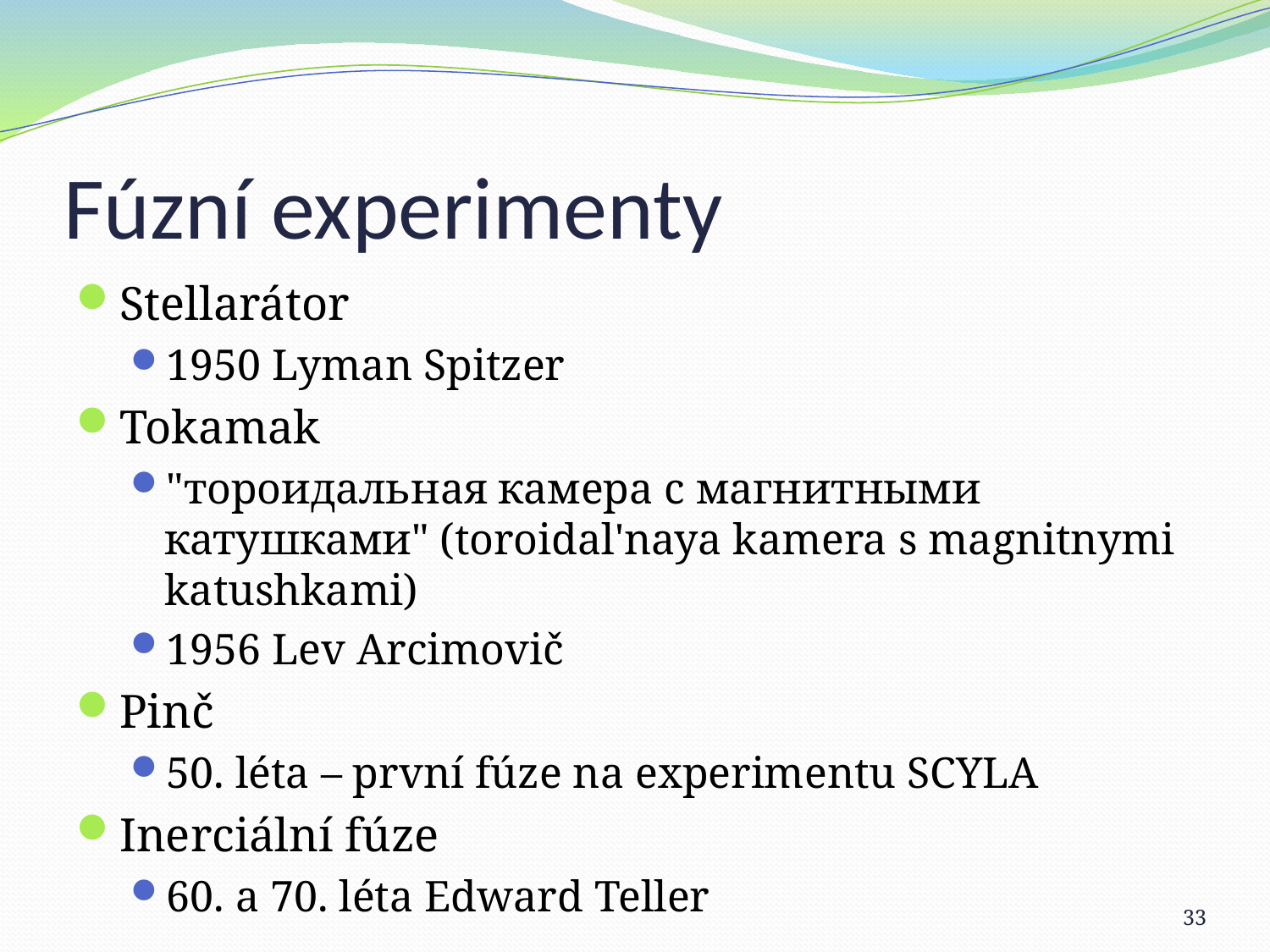

# Fúzní experimenty
Stellarátor
1950 Lyman Spitzer
Tokamak
"тороидальная камера с магнитными катушками" (toroidal'naya kamera s magnitnymi katushkami)
1956 Lev Arcimovič
Pinč
50. léta – první fúze na experimentu SCYLA
Inerciální fúze
60. a 70. léta Edward Teller
33